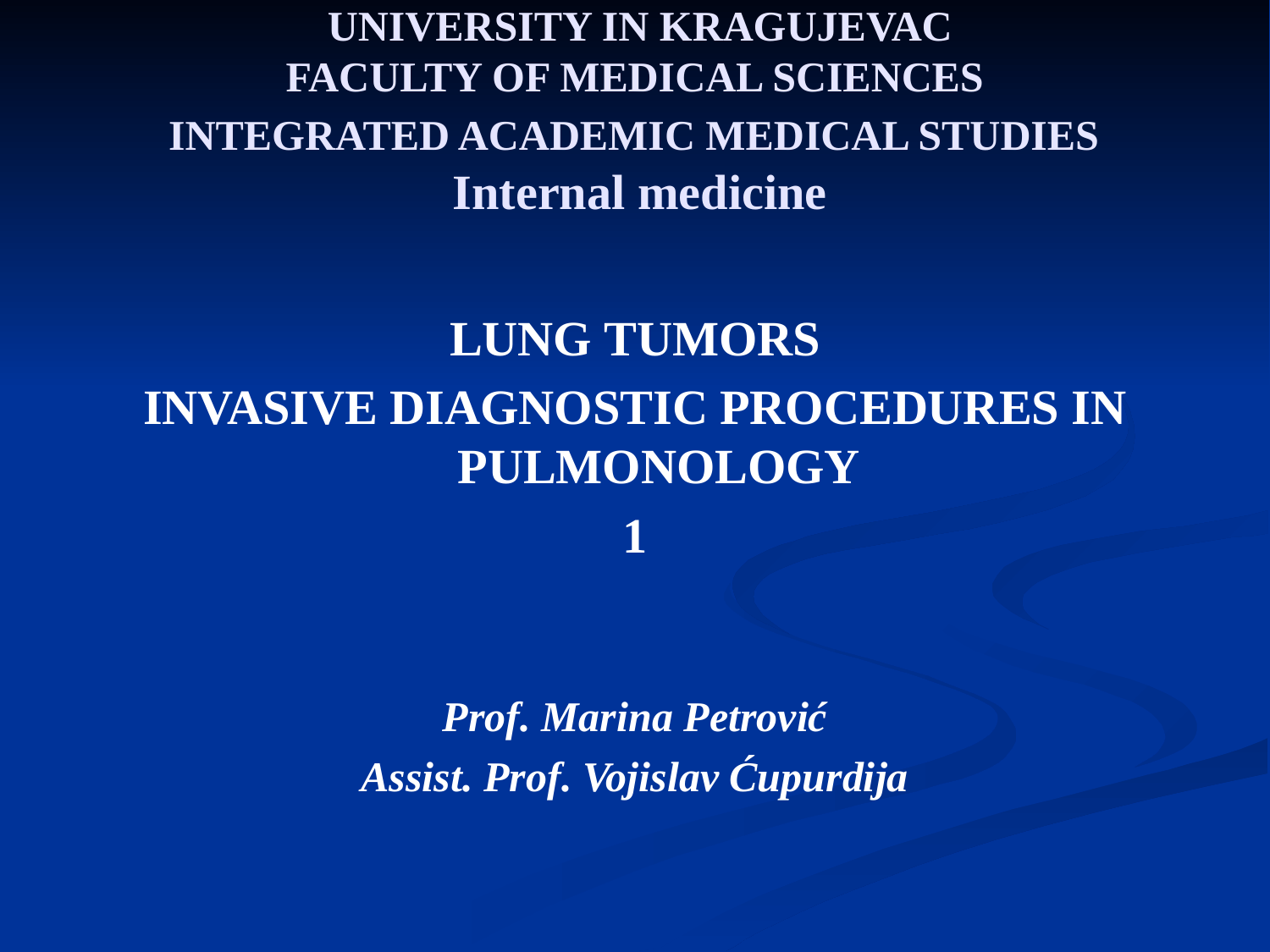

# UNIVERSITY IN KRAGUJEVAC FACULTY OF MEDICAL SCIENCES INTEGRATED ACADEMIC MEDICAL STUDIES Internal medicine

LUNG TUMORS
INVASIVE DIAGNOSTIC PROCEDURES IN PULMONOLOGY
1

Prof. Marina Petrović
Assist. Prof. Vojislav Ćupurdija